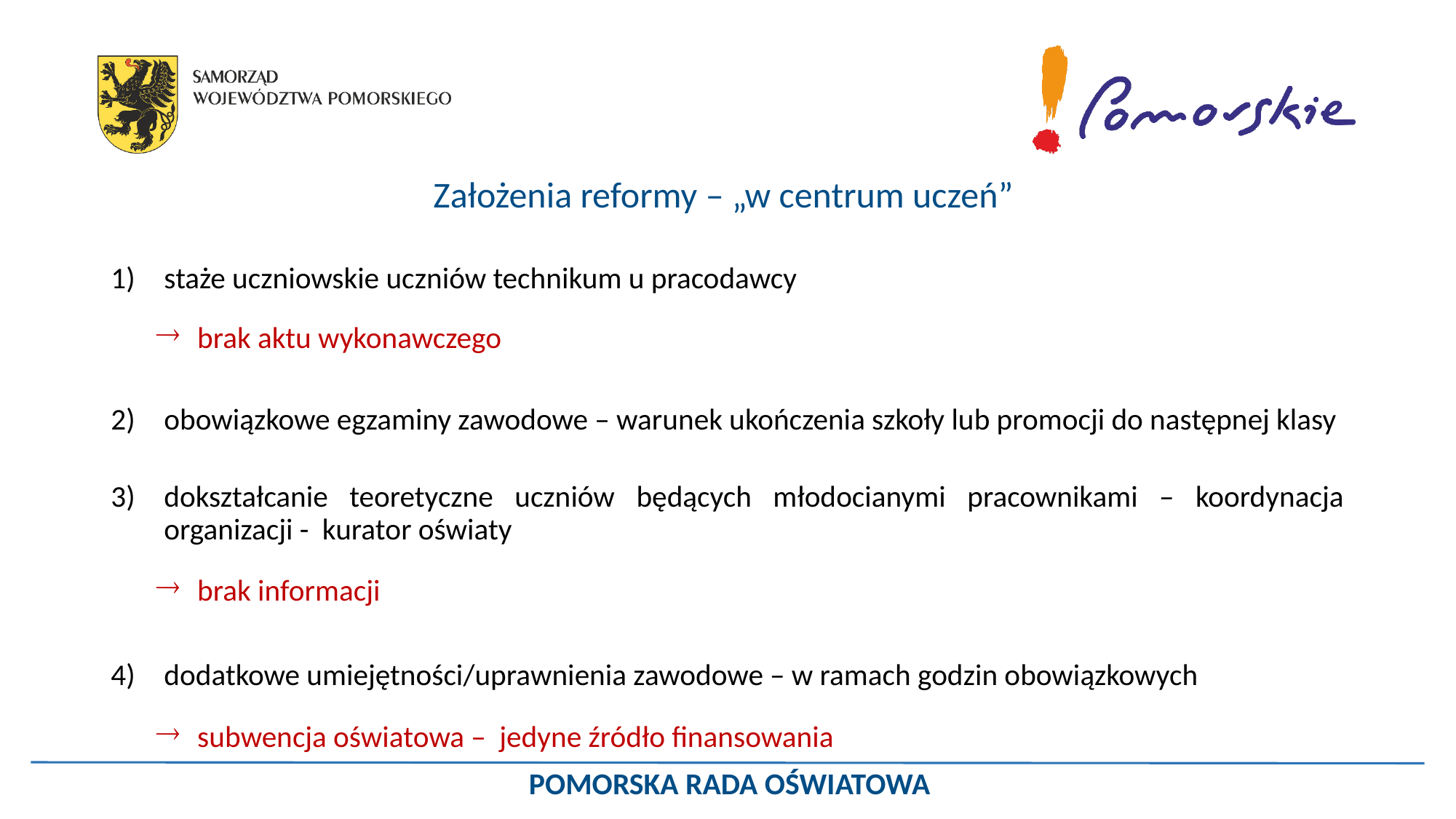

# Założenia reformy – „w centrum uczeń”
staże uczniowskie uczniów technikum u pracodawcy

 brak aktu wykonawczego

obowiązkowe egzaminy zawodowe – warunek ukończenia szkoły lub promocji do następnej klasy

dokształcanie teoretyczne uczniów będących młodocianymi pracownikami – koordynacja organizacji -  kurator oświaty

 brak informacji

dodatkowe umiejętności/uprawnienia zawodowe – w ramach godzin obowiązkowych

 subwencja oświatowa –  jedyne źródło finansowania